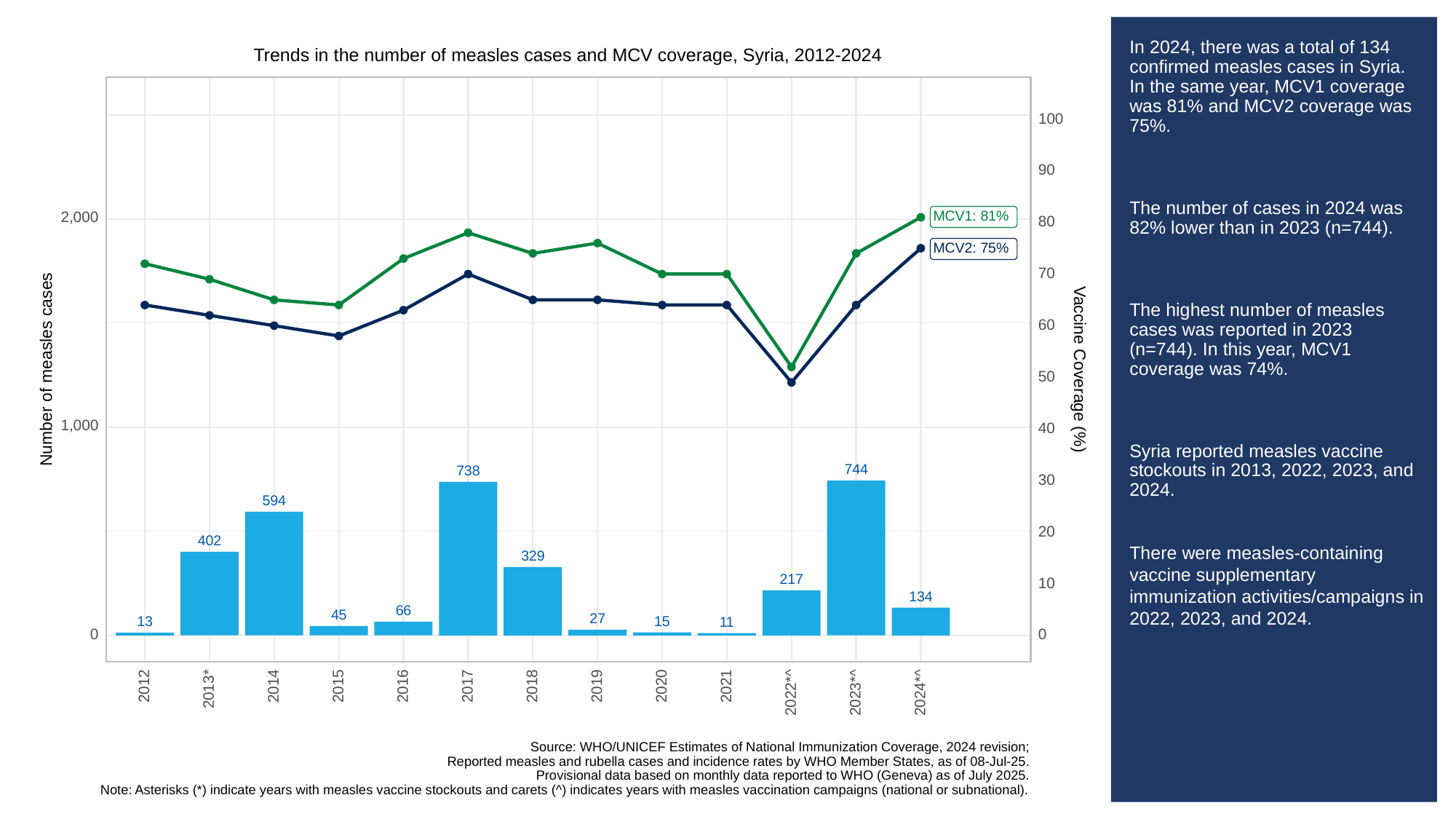

# In 2024, there was a total of 134 confirmed measles cases in Syria. In the same year, MCV1 coverage was 81% and MCV2 coverage was 75%.

The number of cases in 2024 was 82% lower than in 2023 (n=744).

The highest number of measles cases was reported in 2023 (n=744). In this year, MCV1 coverage was 74%.

Syria reported measles vaccine stockouts in 2013, 2022, 2023, and 2024.

There were measles-containing vaccine supplementary immunization activities/campaigns in 2022, 2023, and 2024.

Trends in the number of measles cases and MCV coverage, Syria, 2012-2024

100

90

MCV1: 81%
2,000

80

MCV2: 75%

70

60

Vaccine Coverage (%)

Number of measles cases
50

1,000
40

744
738
30

594

20

402
329

217
10

134
66

45
27
15
13
11

0
0

2012
2014
2015
2016
2017
2018
2019
2020
2021
2013*
2023*^
2022*^
2024*^
Source: WHO/UNICEF Estimates of National Immunization Coverage, 2024 revision;
Reported measles and rubella cases and incidence rates by WHO Member States, as of 08-Jul-25.
Provisional data based on monthly data reported to WHO (Geneva) as of July 2025.
Note: Asterisks (*) indicate years with measles vaccine stockouts and carets (^) indicates years with measles vaccination campaigns (national or subnational).